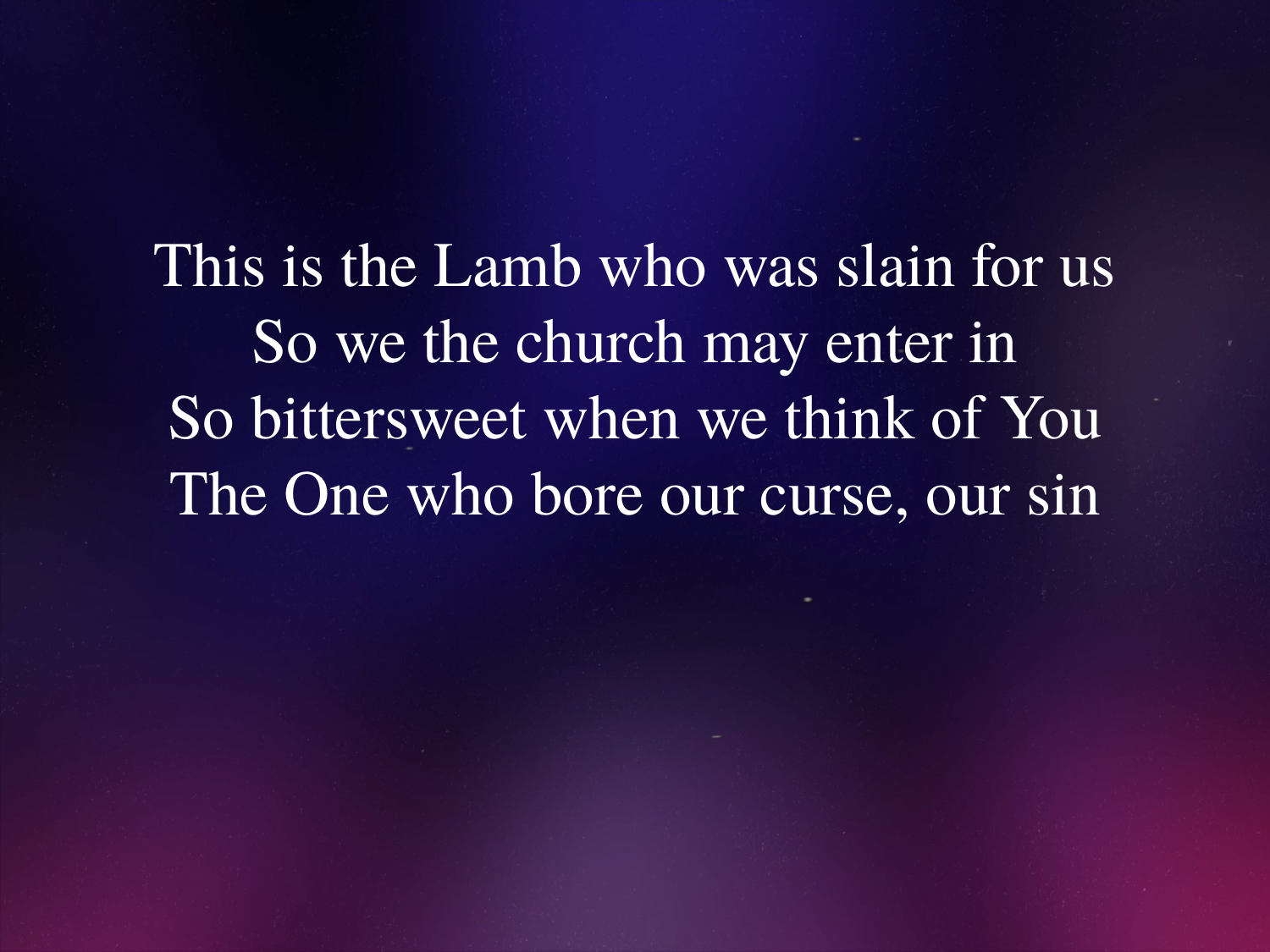

# This is the Lamb who was slain for us So we the church may enter in So bittersweet when we think of You The One who bore our curse, our sin